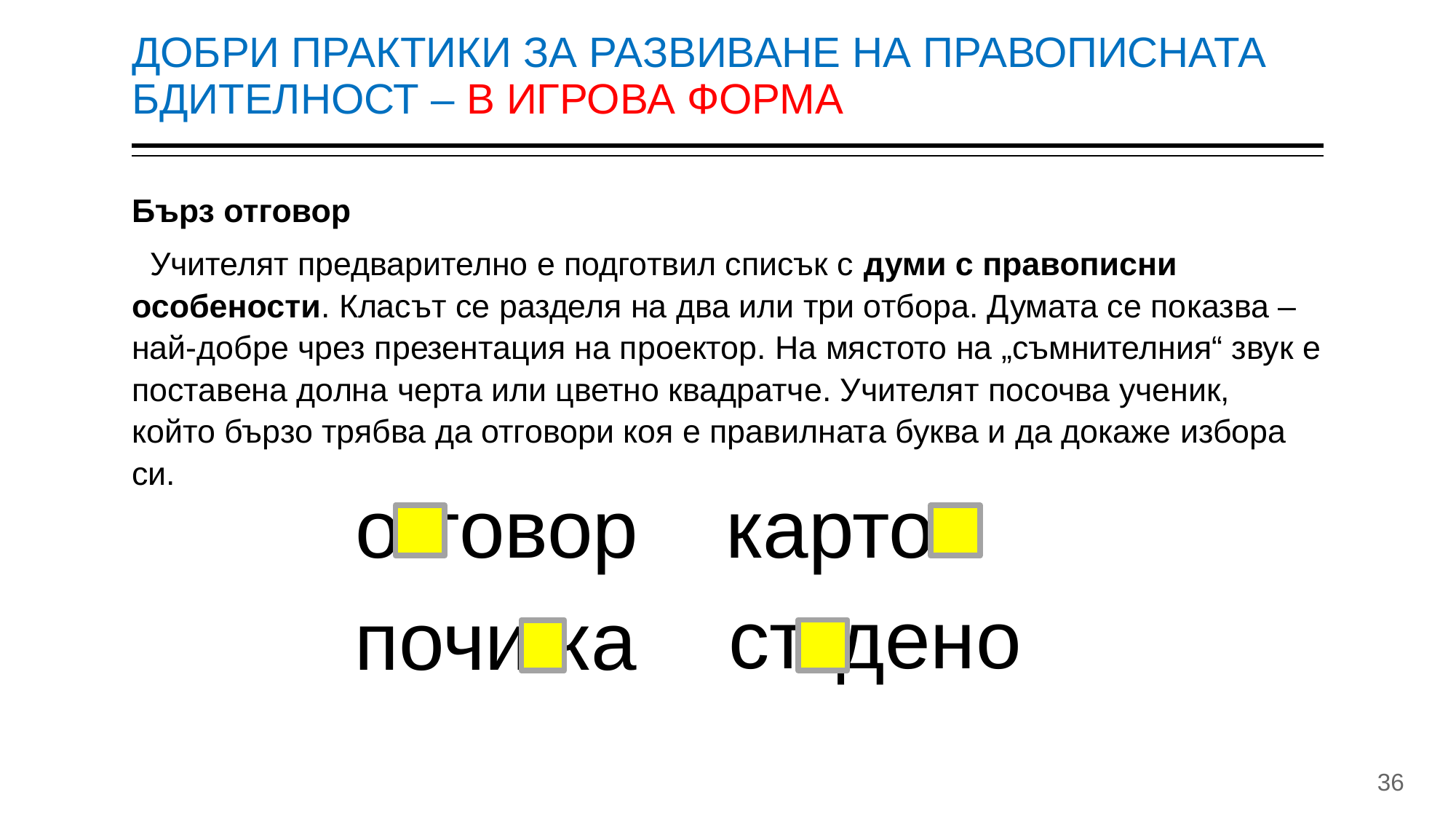

# ДОБРИ ПРАКТИКИ ЗА РАЗВИВАНЕ НА ПРАВОПИСНАТА БДИТЕЛНОСТ – В ИГРОВА ФОРМА
Бърз отговор
  Учителят предварително е подготвил списък с думи с правописни особености. Класът се разделя на два или три отбора. Думата се показва – най-добре чрез презентация на проектор. На мястото на „съмнителния“ звук е поставена долна черта или цветно квадратче. Учителят посочва ученик, който бързо трябва да отговори коя е правилната буква и да докаже избора си.

карто
о   говор

ст   дено
почи ка

36